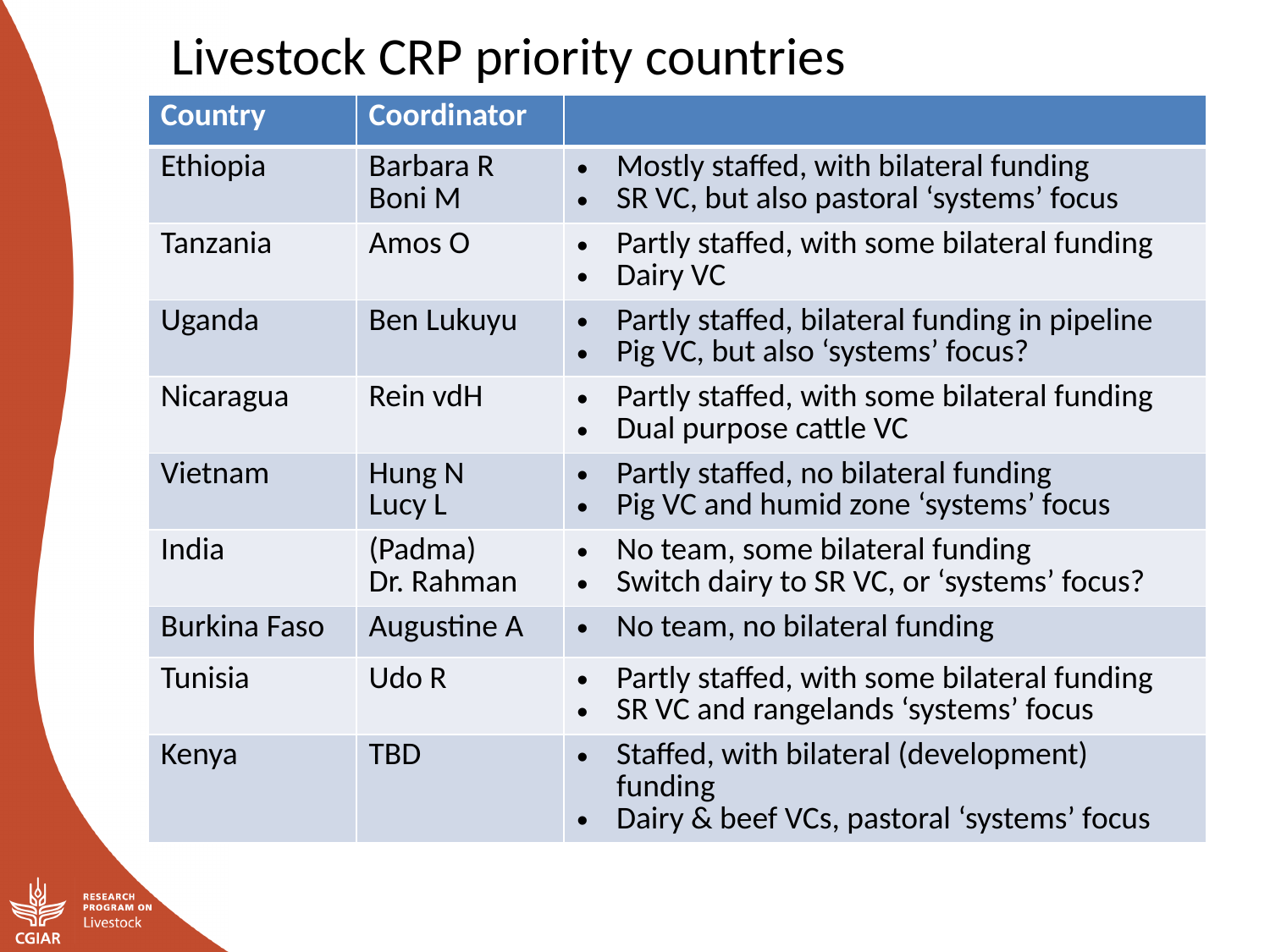

Livestock CRP priority countries
| Country | Coordinator |  |
| --- | --- | --- |
| Ethiopia | Barbara R Boni M | Mostly staffed, with bilateral funding SR VC, but also pastoral ‘systems’ focus |
| Tanzania | Amos O | Partly staffed, with some bilateral funding Dairy VC |
| Uganda | Ben Lukuyu | Partly staffed, bilateral funding in pipeline Pig VC, but also ‘systems’ focus? |
| Nicaragua | Rein vdH | Partly staffed, with some bilateral funding Dual purpose cattle VC |
| Vietnam | Hung N Lucy L | Partly staffed, no bilateral funding Pig VC and humid zone ‘systems’ focus |
| India | (Padma) Dr. Rahman | No team, some bilateral funding Switch dairy to SR VC, or ‘systems’ focus? |
| Burkina Faso | Augustine A | No team, no bilateral funding |
| Tunisia | Udo R | Partly staffed, with some bilateral funding SR VC and rangelands ‘systems’ focus |
| Kenya | TBD | Staffed, with bilateral (development) funding Dairy & beef VCs, pastoral ‘systems’ focus |